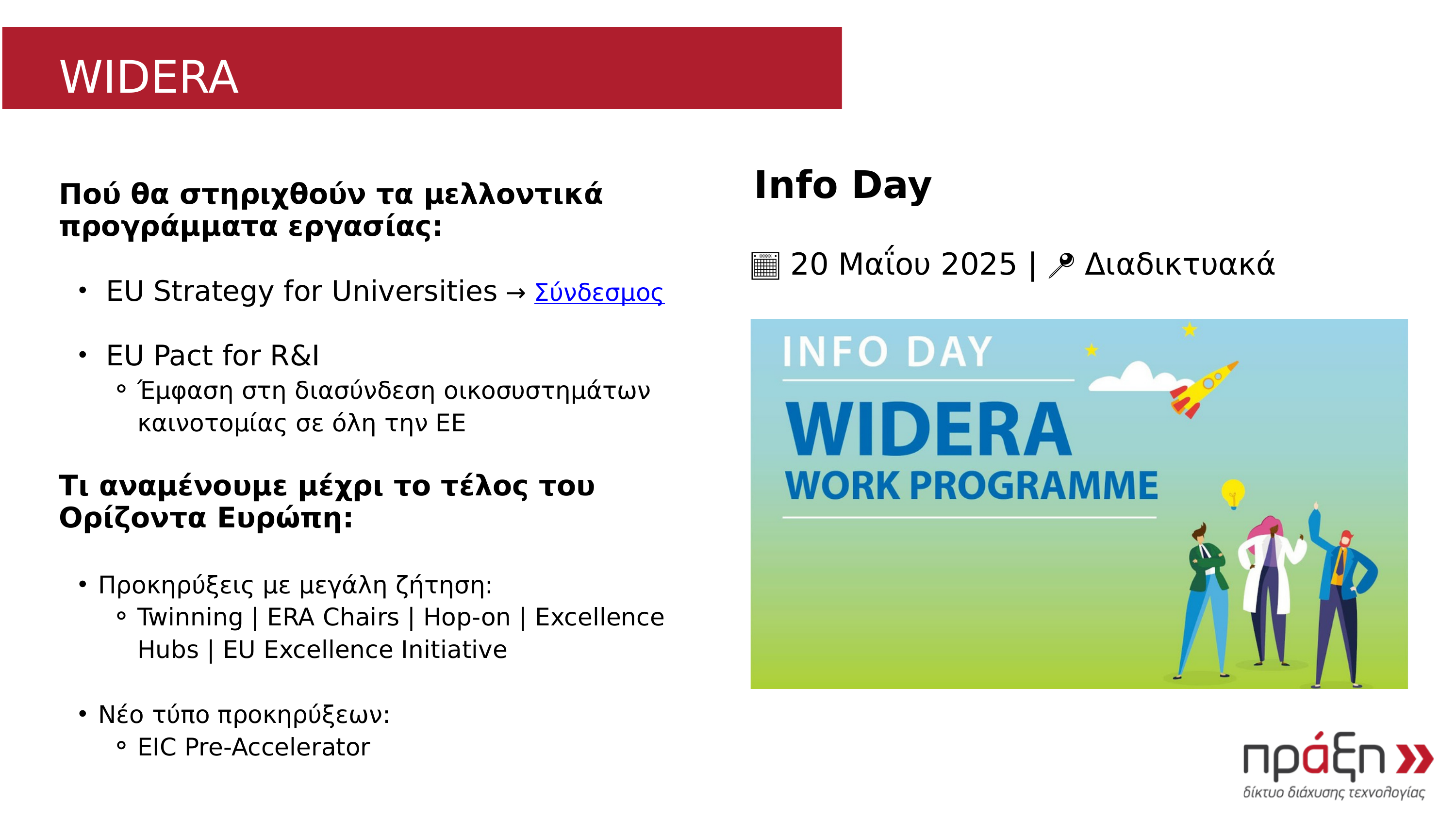

WIDERA
Info Day
Πού θα στηριχθούν τα μελλοντικά προγράμματα εργασίας:

 EU Strategy for Universities → Σύνδεσμος

 EU Pact for R&I
Έμφαση στη διασύνδεση οικοσυστημάτων καινοτομίας σε όλη την ΕΕ

Τι αναμένουμε μέχρι το τέλος του Ορίζοντα Ευρώπη:

Προκηρύξεις με μεγάλη ζήτηση:
Twinning | ERA Chairs | Hop-on | Excellence Hubs | EU Excellence Initiative

Νέο τύπο προκηρύξεων:
EIC Pre-Accelerator
📅 20 Μαΐου 2025 | 📍 Διαδικτυακά